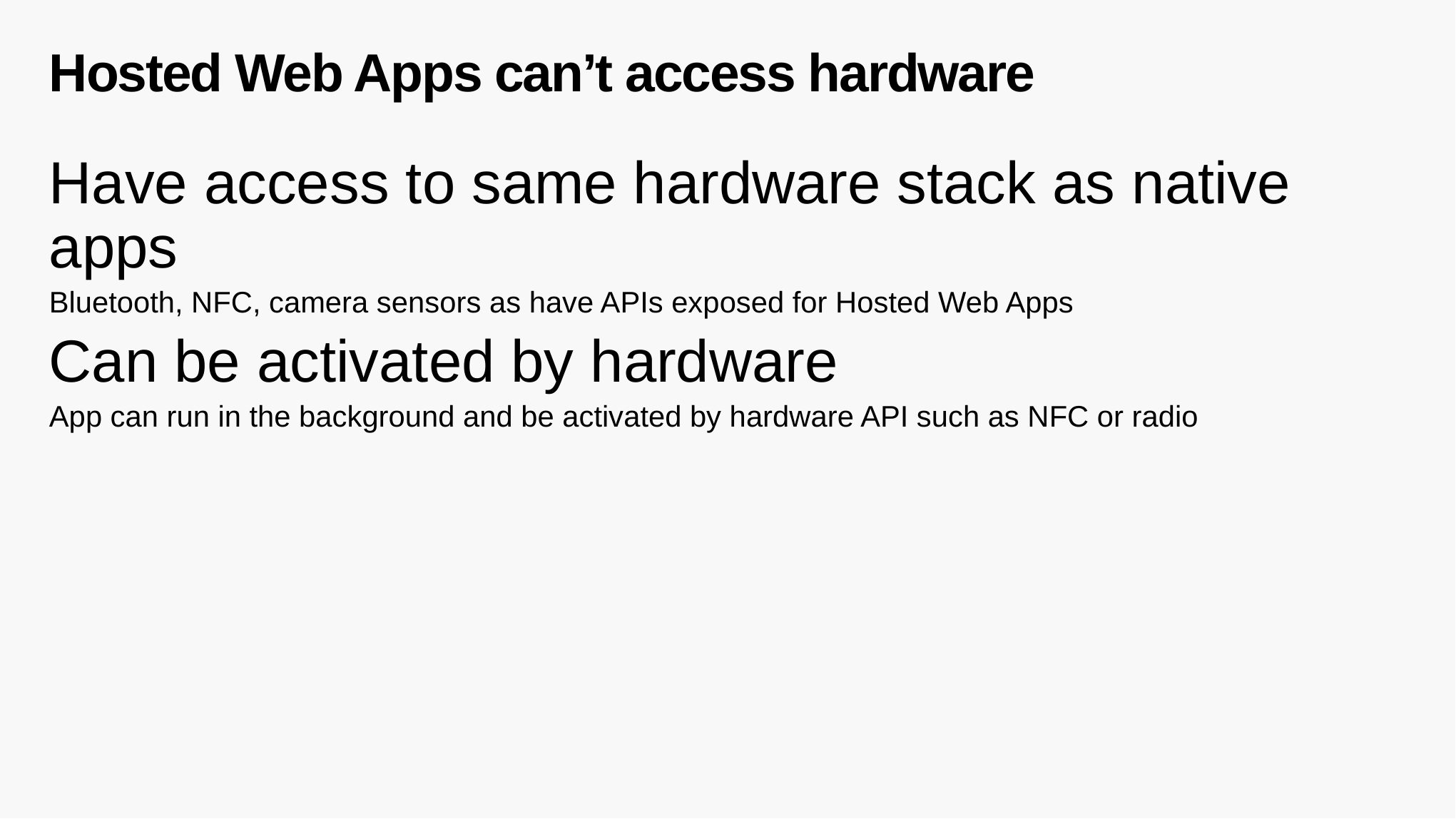

# Hosted Web Apps can’t access hardware
Have access to same hardware stack as native apps
Bluetooth, NFC, camera sensors as have APIs exposed for Hosted Web Apps
Can be activated by hardware
App can run in the background and be activated by hardware API such as NFC or radio